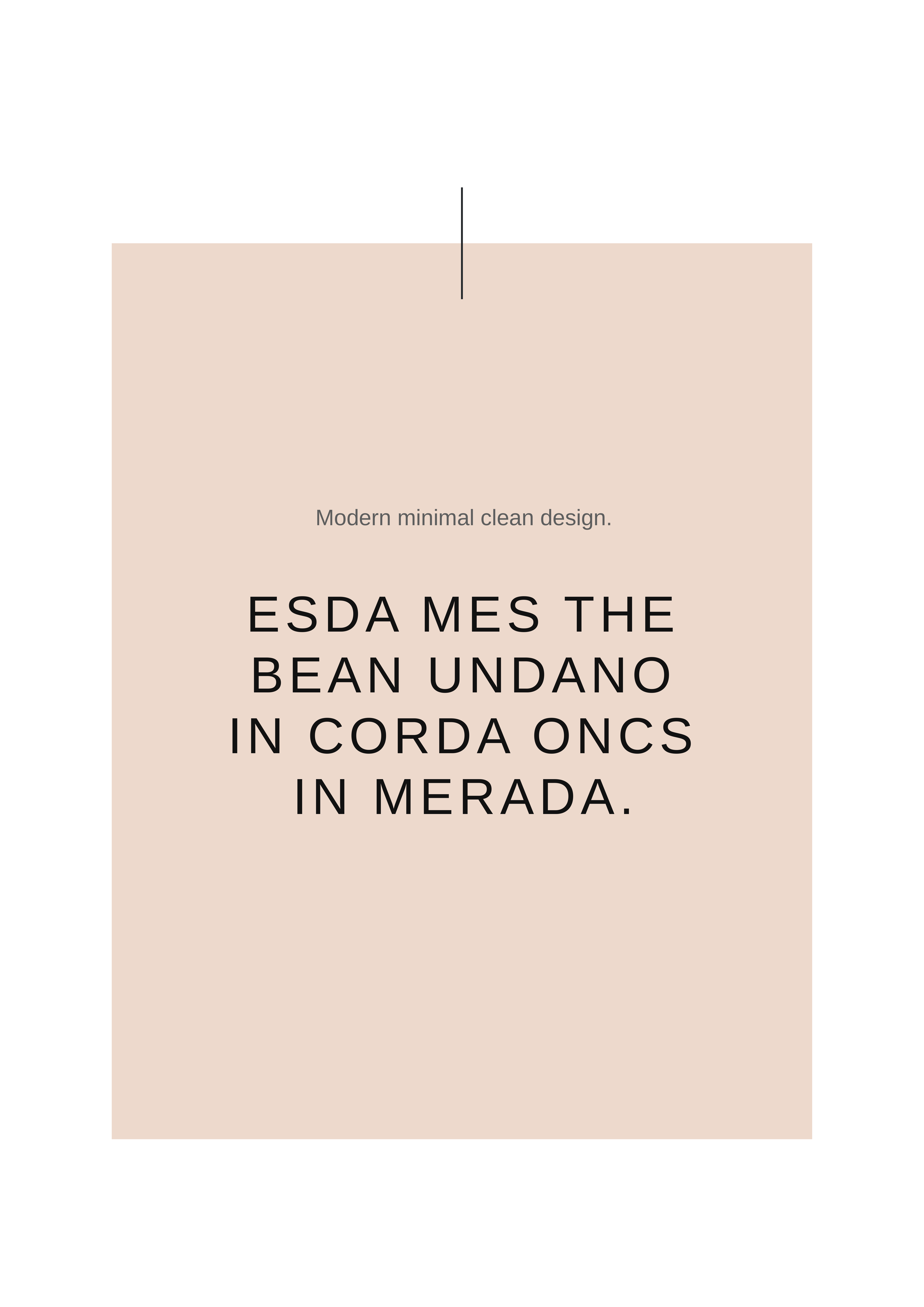

Modern minimal clean design.
ESDA MES THE BEAN UNDANO IN CORDA ONCS IN MERADA.